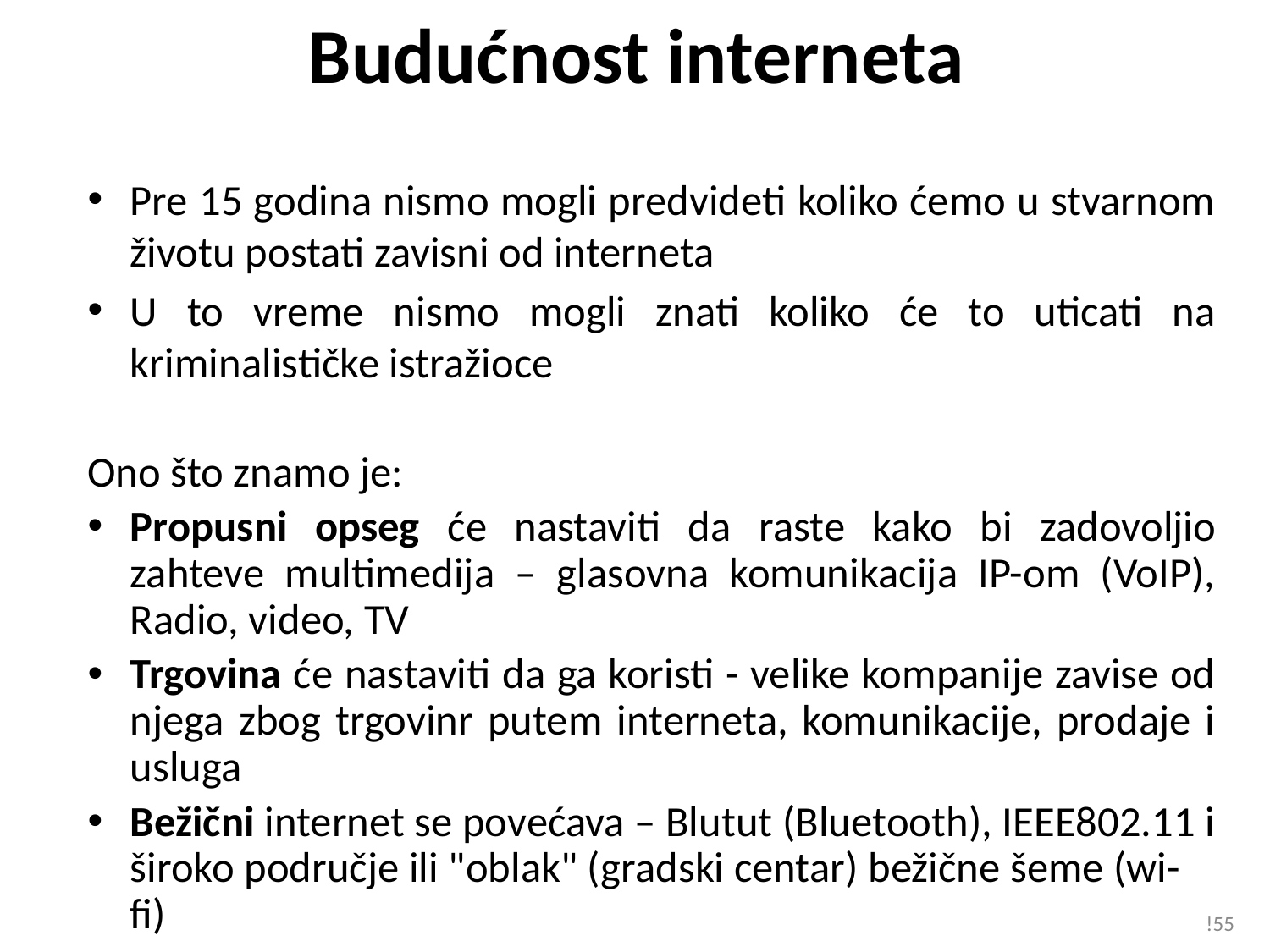

# Budućnost interneta
Pre 15 godina nismo mogli predvideti koliko ćemo u stvarnom životu postati zavisni od interneta
U to vreme nismo mogli znati koliko će to uticati na kriminalističke istražioce

Ono što znamo je:
Propusni opseg će nastaviti da raste kako bi zadovoljio zahteve multimedija – glasovna komunikacija IP-om (VoIP), Radio, video, TV
Trgovina će nastaviti da ga koristi - velike kompanije zavise od njega zbog trgovinr putem interneta, komunikacije, prodaje i usluga
Bežični internet se povećava – Blutut (Bluetooth), IEEE802.11 i široko područje ili "oblak" (gradski centar) bežične šeme (wi-fi)
!55